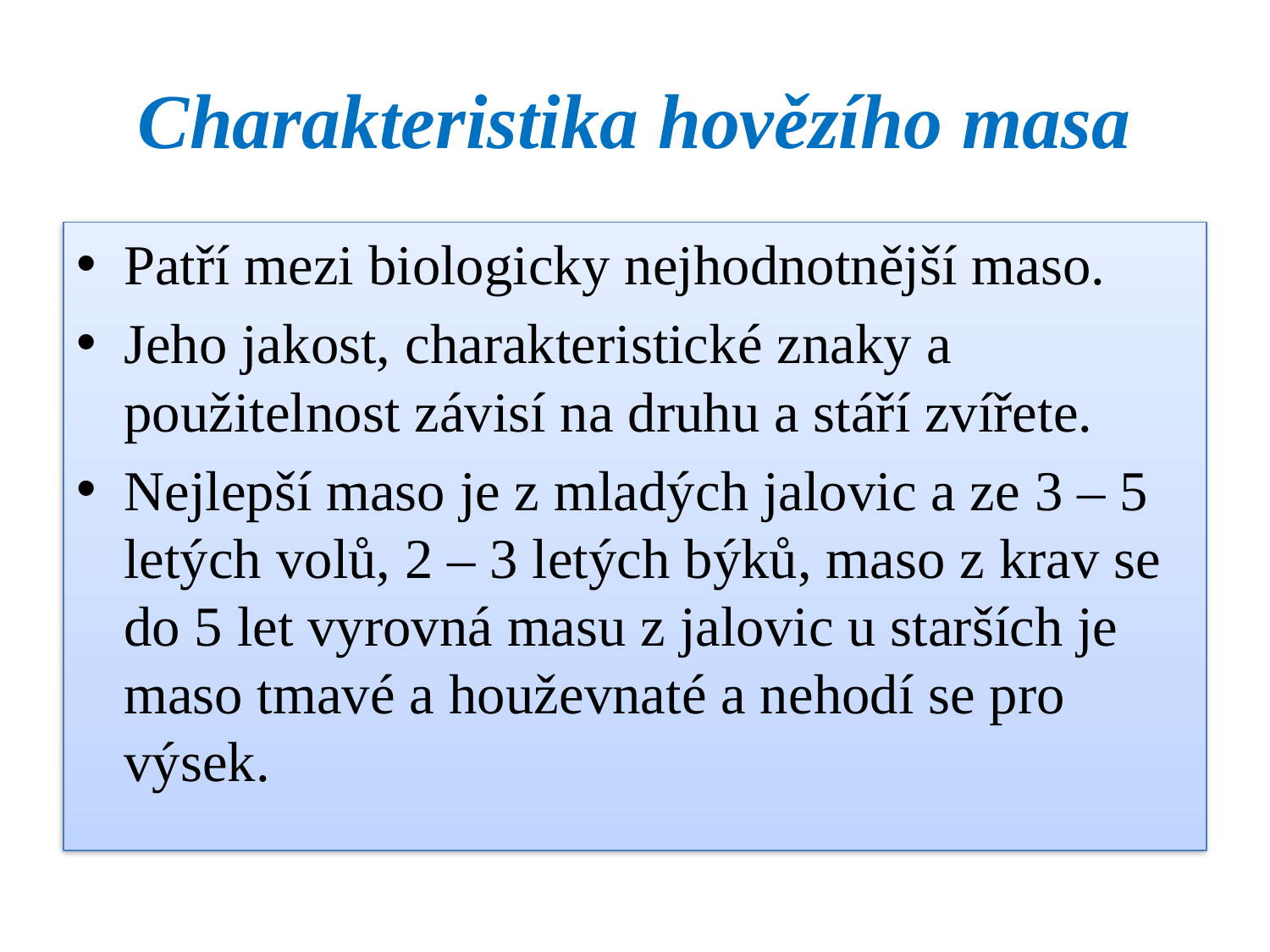

# Charakteristika hovězího masa
Patří mezi biologicky nejhodnotnější maso.
Jeho jakost, charakteristické znaky a použitelnost závisí na druhu a stáří zvířete.
Nejlepší maso je z mladých jalovic a ze 3 – 5 letých volů, 2 – 3 letých býků, maso z krav se do 5 let vyrovná masu z jalovic u starších je maso tmavé a houževnaté a nehodí se pro výsek.